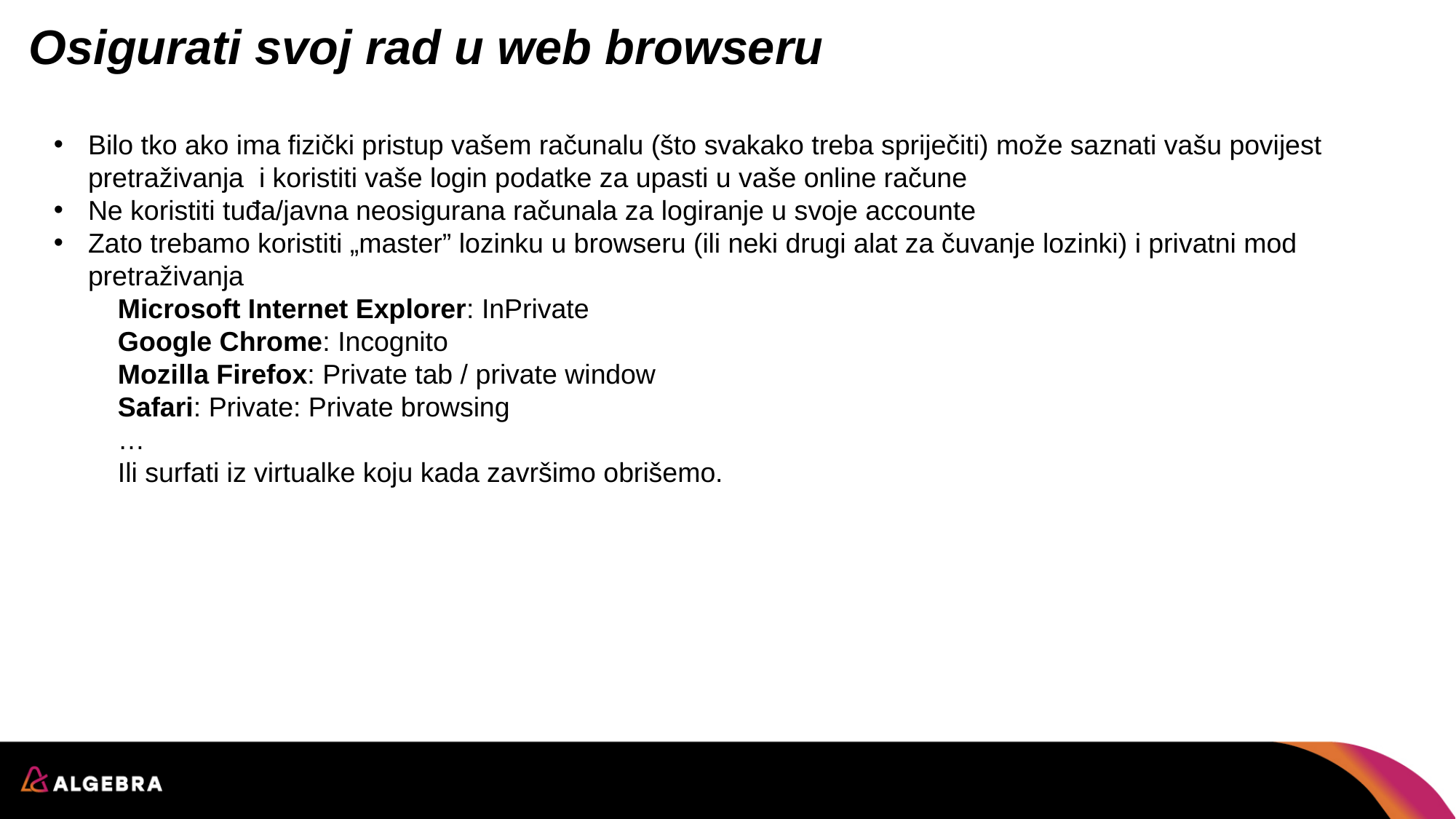

# Osigurati svoj rad u web browseru
Bilo tko ako ima fizički pristup vašem računalu (što svakako treba spriječiti) može saznati vašu povijest pretraživanja  i koristiti vaše login podatke za upasti u vaše online račune
Ne koristiti tuđa/javna neosigurana računala za logiranje u svoje accounte
Zato trebamo koristiti „master” lozinku u browseru (ili neki drugi alat za čuvanje lozinki) i privatni mod pretraživanja
Microsoft Internet Explorer: InPrivate
Google Chrome: Incognito
Mozilla Firefox: Private tab / private window
Safari: Private: Private browsing
…
Ili surfati iz virtualke koju kada završimo obrišemo.